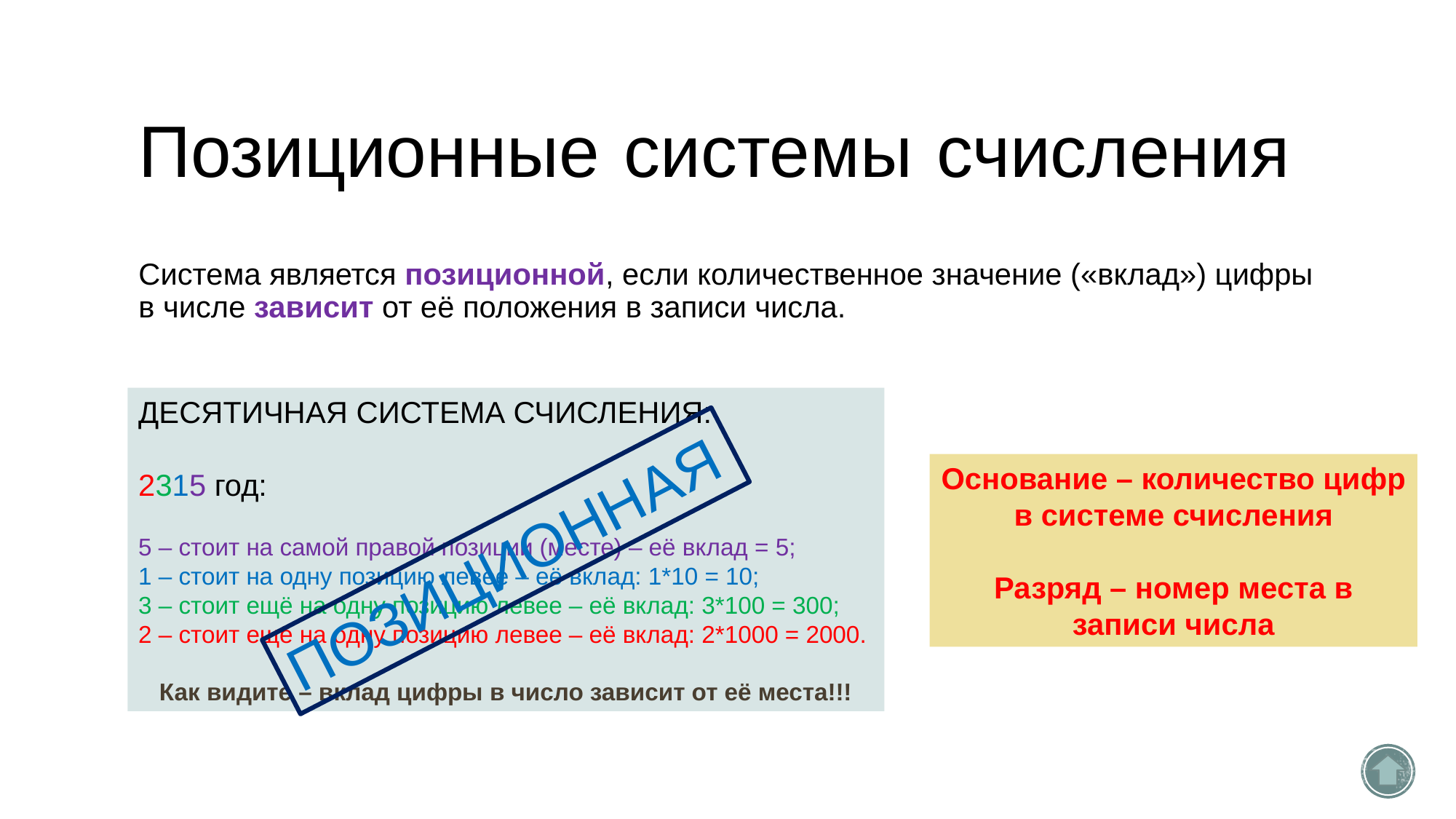

# Позиционные системы счисления
Система является позиционной, если количественное значение («вклад») цифры в числе зависит от её положения в записи числа.

ДЕСЯТИЧНАЯ СИСТЕМА СЧИСЛЕНИЯ:

2315 год:

5 – стоит на самой правой позиции (месте) – её вклад = 5;
1 – стоит на одну позицию левее – её вклад: 1*10 = 10;
3 – стоит ещё на одну позицию левее – её вклад: 3*100 = 300;
2 – стоит ещё на одну позицию левее – её вклад: 2*1000 = 2000.

Как видите – вклад цифры в число зависит от её места!!!
Основание – количество цифр в системе счисления

Разряд – номер места в записи числа
ПОЗИЦИОННАЯ